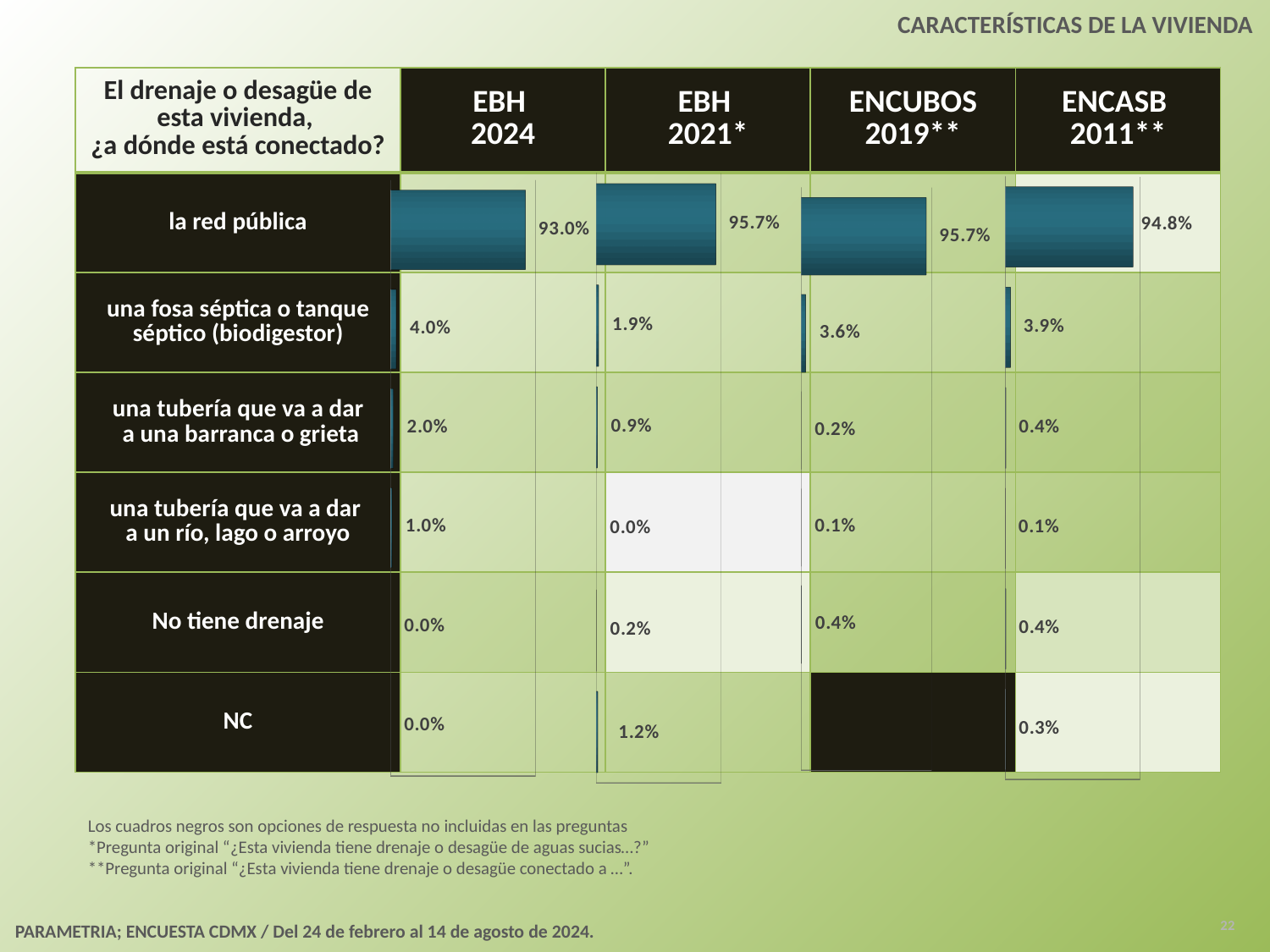

CARACTERÍSTICAS DE LA VIVIENDA
| El drenaje o desagüe de esta vivienda, ¿a dónde está conectado? | EBH 2024 | EBH 2021\* | ENCUBOS 2019\*\* | ENCASB 2011\*\* |
| --- | --- | --- | --- | --- |
| la red pública |  |  |  |  |
| una fosa séptica o tanque séptico (biodigestor) |  |  |  |  |
| una tubería que va a dar a una barranca o grieta |  |  |  |  |
| una tubería que va a dar a un río, lago o arroyo |  |  |  |  |
| No tiene drenaje |  |  |  |  |
| NC |  |  |  |  |

[unsupported chart]

[unsupported chart]

[unsupported chart]

[unsupported chart]

Los cuadros negros son opciones de respuesta no incluidas en las preguntas
*Pregunta original “¿Esta vivienda tiene drenaje o desagüe de aguas sucias…?”
**Pregunta original “¿Esta vivienda tiene drenaje o desagüe conectado a …”.
22
PARAMETRIA; ENCUESTA CDMX / Del 24 de febrero al 14 de agosto de 2024.